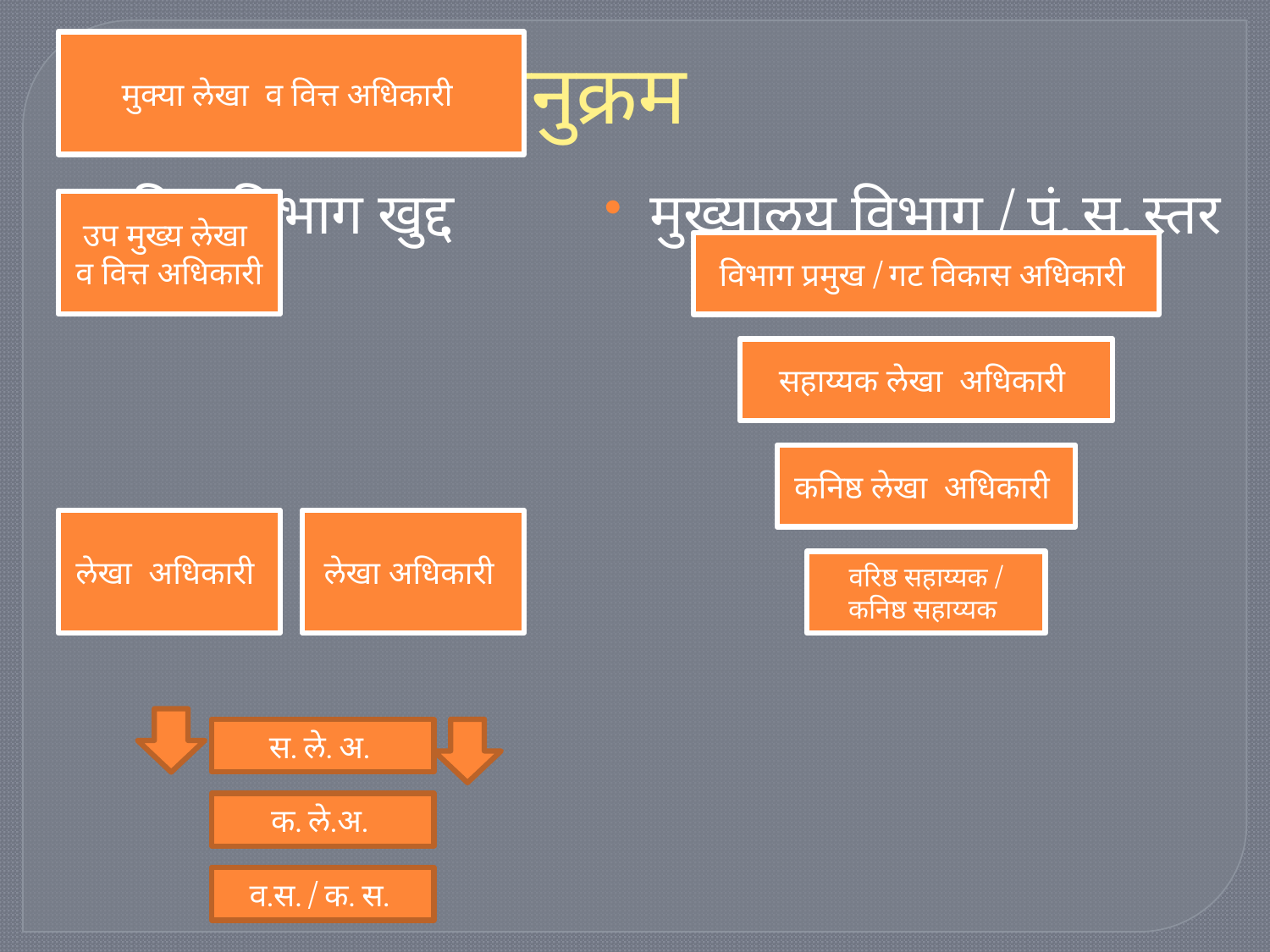

पदानुक्रम
मुक्या लेखा  व वित्त अधिकारी
उप मुख्य लेखा  व वित्त अधिकारी
लेखा  अधिकारी
लेखा अधिकारी
वित्त विभाग खुद्द
मुख्यालय विभाग / पं. स. स्तर
विभाग प्रमुख / गट विकास अधिकारी
सहाय्यक लेखा  अधिकारी
कनिष्ठ लेखा  अधिकारी
वरिष्ठ सहाय्यक / कनिष्ठ सहाय्यक

स. ले. अ.

क. ले.अ.
व.स. / क. स.